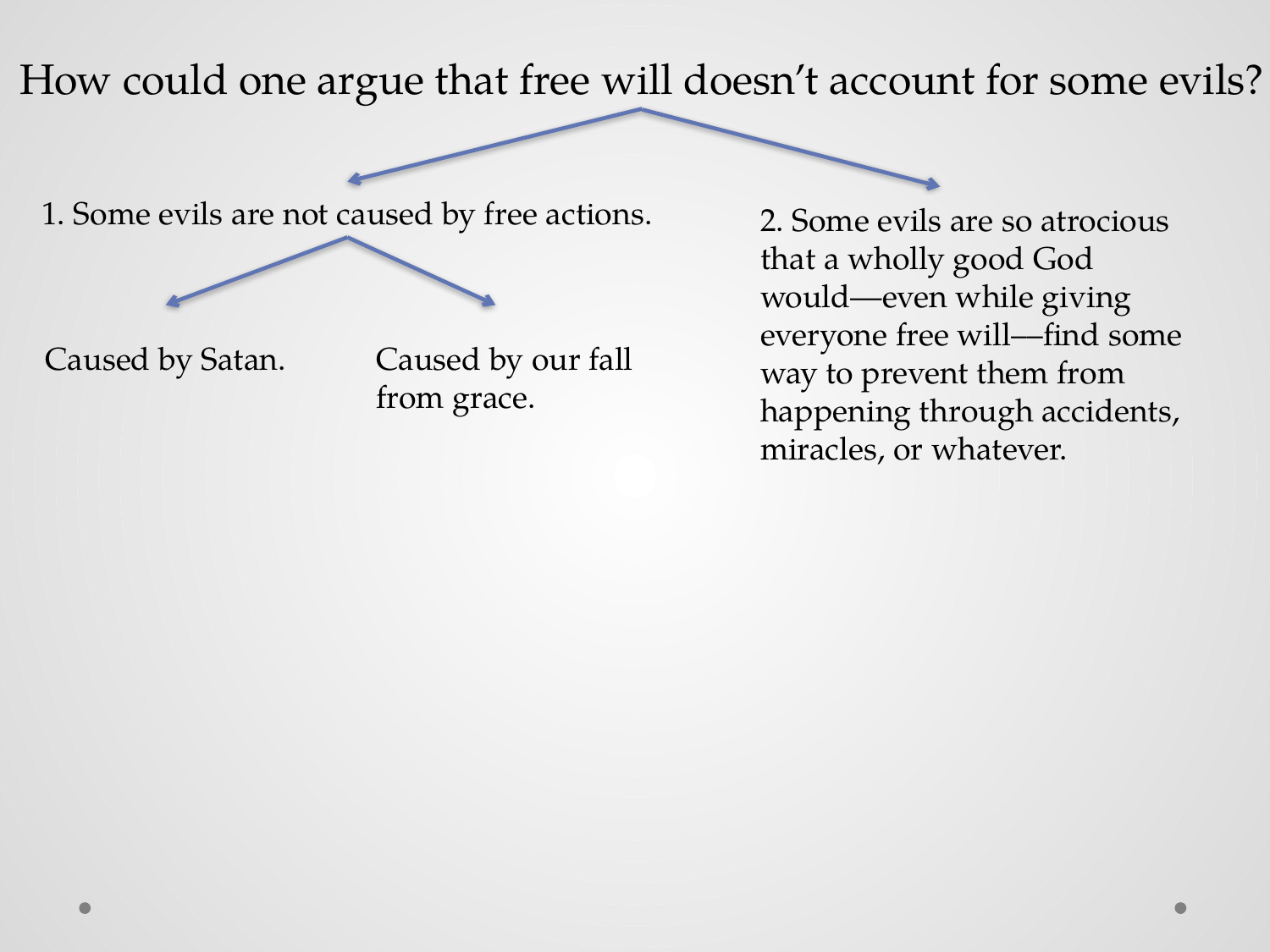

How could one argue that free will doesn’t account for some evils?
1. Some evils are not caused by free actions.
2. Some evils are so atrocious that a wholly good God would—even while giving everyone free will––find some way to prevent them from happening through accidents, miracles, or whatever.
Caused by Satan.
Caused by our fall
from grace.